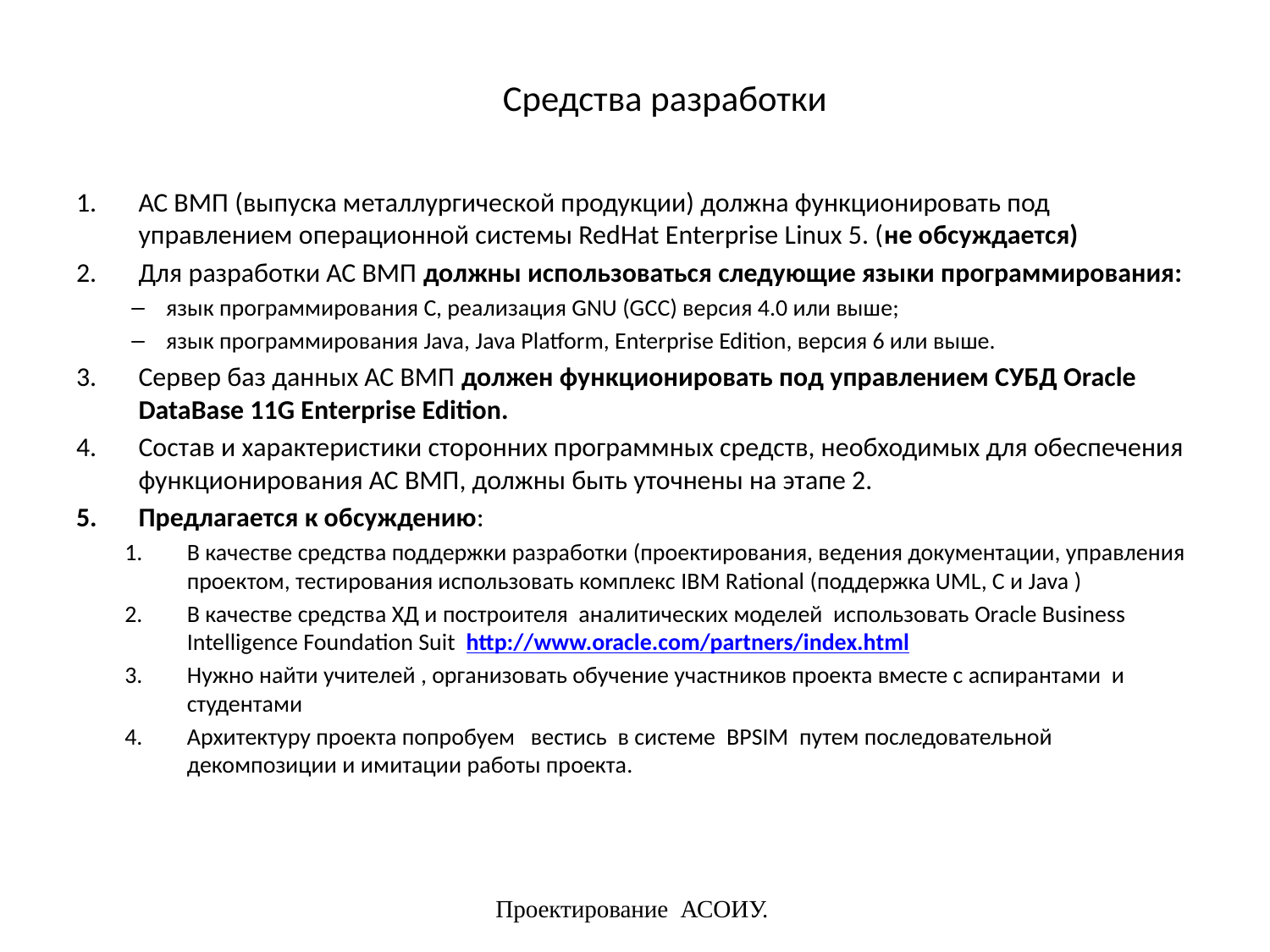

# Средства разработки
АС ВМП (выпуска металлургической продукции) должна функционировать под управлением операционной системы RedHat Enterprise Linux 5. (не обсуждается)
Для разработки АС ВМП должны использоваться следующие языки программирования:
язык программирования C, реализация GNU (GCC) версия 4.0 или выше;
язык программирования Java, Java Platform, Enterprise Edition, версия 6 или выше.
Сервер баз данных АС ВМП должен функционировать под управлением СУБД Oracle DataBase 11G Enterprise Edition.
Состав и характеристики сторонних программных средств, необходимых для обеспечения функционирования АС ВМП, должны быть уточнены на этапе 2.
Предлагается к обсуждению:
В качестве средства поддержки разработки (проектирования, ведения документации, управления проектом, тестирования использовать комплекс IBM Rational (поддержка UML, С и Java )
В качестве средства ХД и построителя  аналитических моделей  использовать Oracle Business Intelligence Foundation Suit  http://www.oracle.com/partners/index.html
Нужно найти учителей , организовать обучение участников проекта вместе с аспирантами  и студентами
Архитектуру проекта попробуем   вестись  в системе  BPSIM  путем последовательной декомпозиции и имитации работы проекта.

Проектирование  АСОИУ.